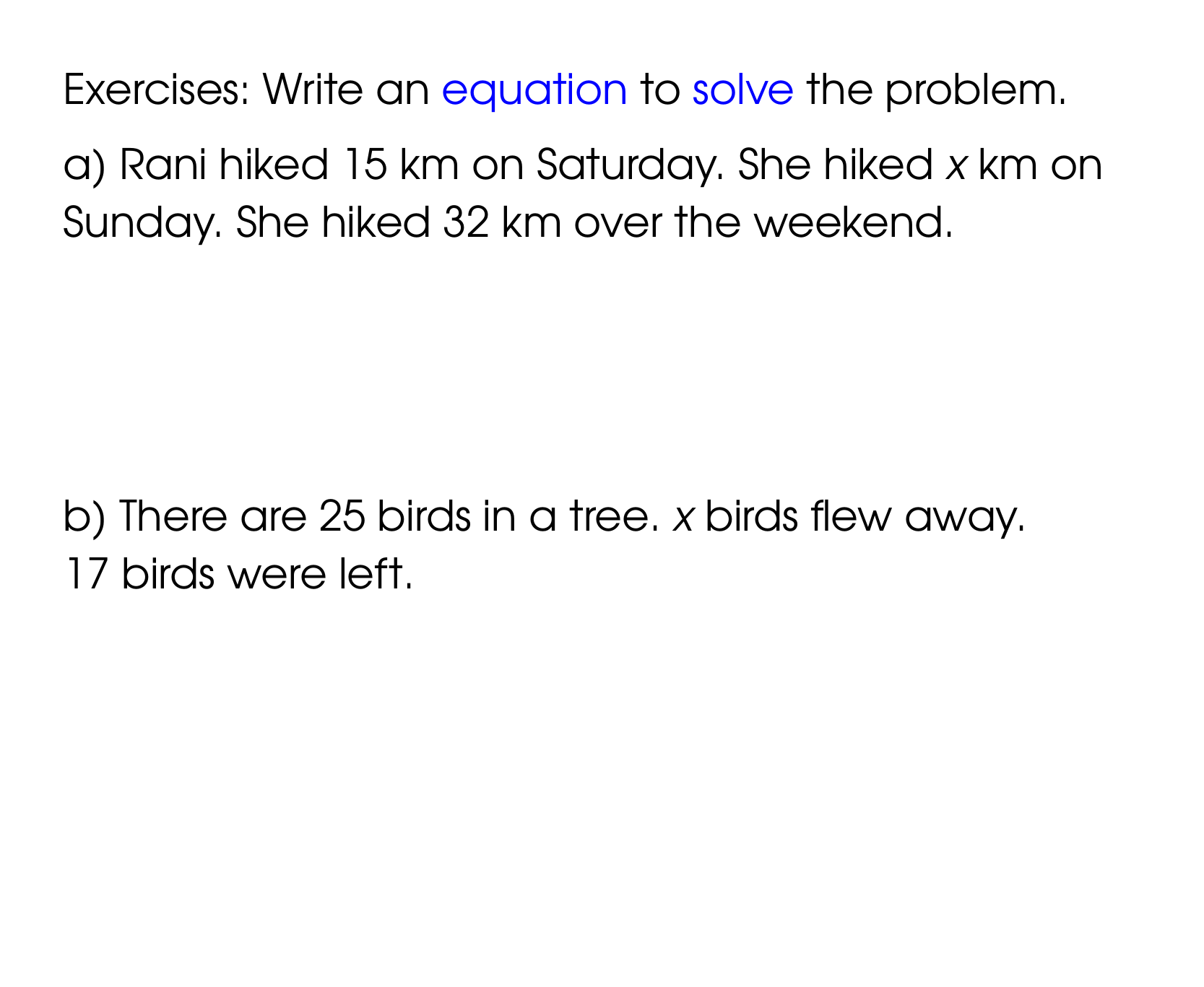

Exercises: Write an equation to solve the problem.
a) Rani hiked 15 km on Saturday. She hiked x km on Sunday. She hiked 32 km over the weekend.
b) There are 25 birds in a tree. x birds flew away.
​17 birds were left.